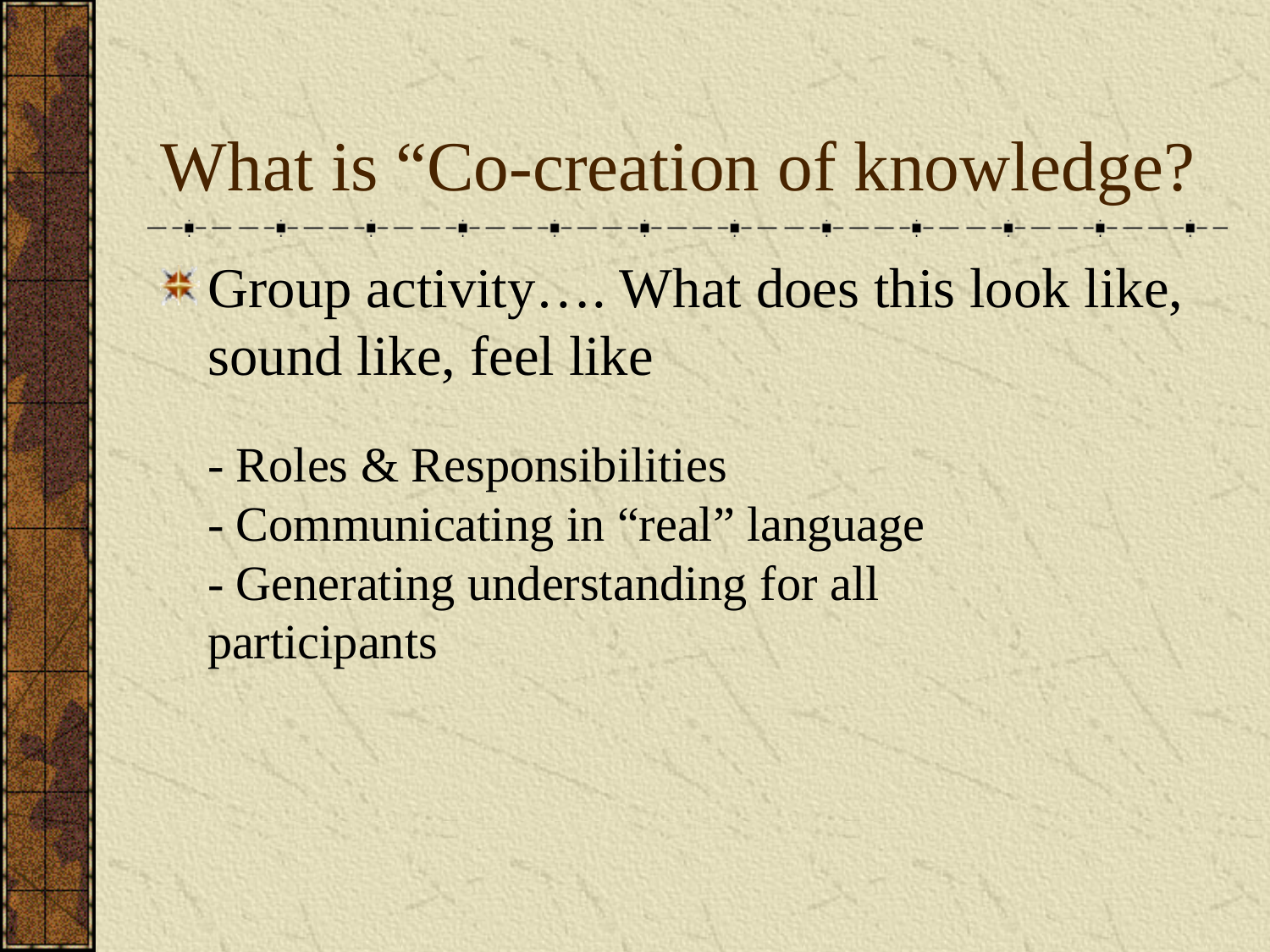

# What is “Co-creation of knowledge?
Group activity…. What does this look like, sound like, feel like
- Roles & Responsibilities
- Communicating in “real” language
- Generating understanding for all participants